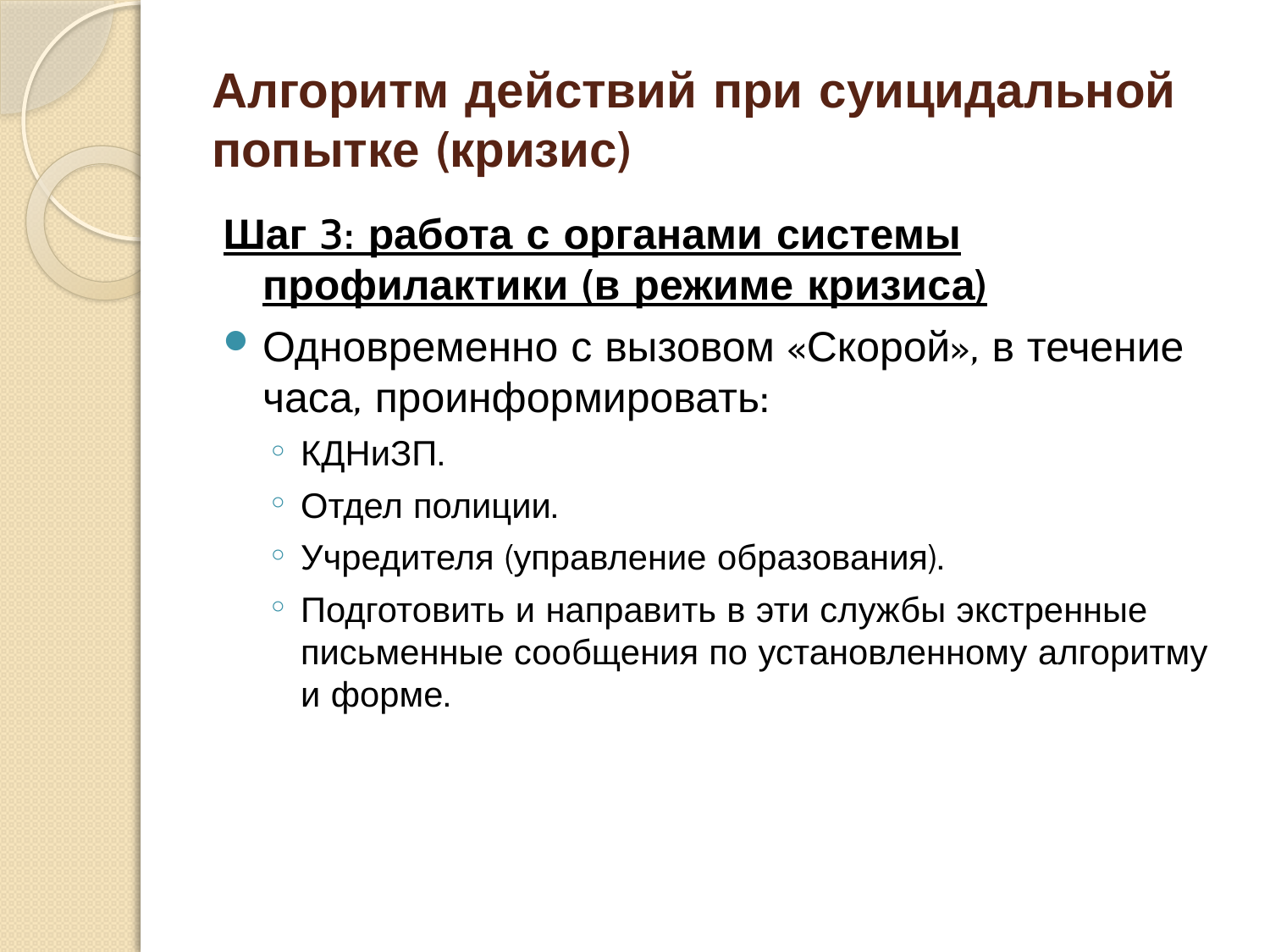

# Алгоритм действий при суицидальной попытке (кризис)
Шаг 3: работа с органами системы профилактики (в режиме кризиса)
Одновременно с вызовом «Скорой», в течение часа, проинформировать:
КДНиЗП.
Отдел полиции.
Учредителя (управление образования).
Подготовить и направить в эти службы экстренные письменные сообщения по установленному алгоритму и форме.